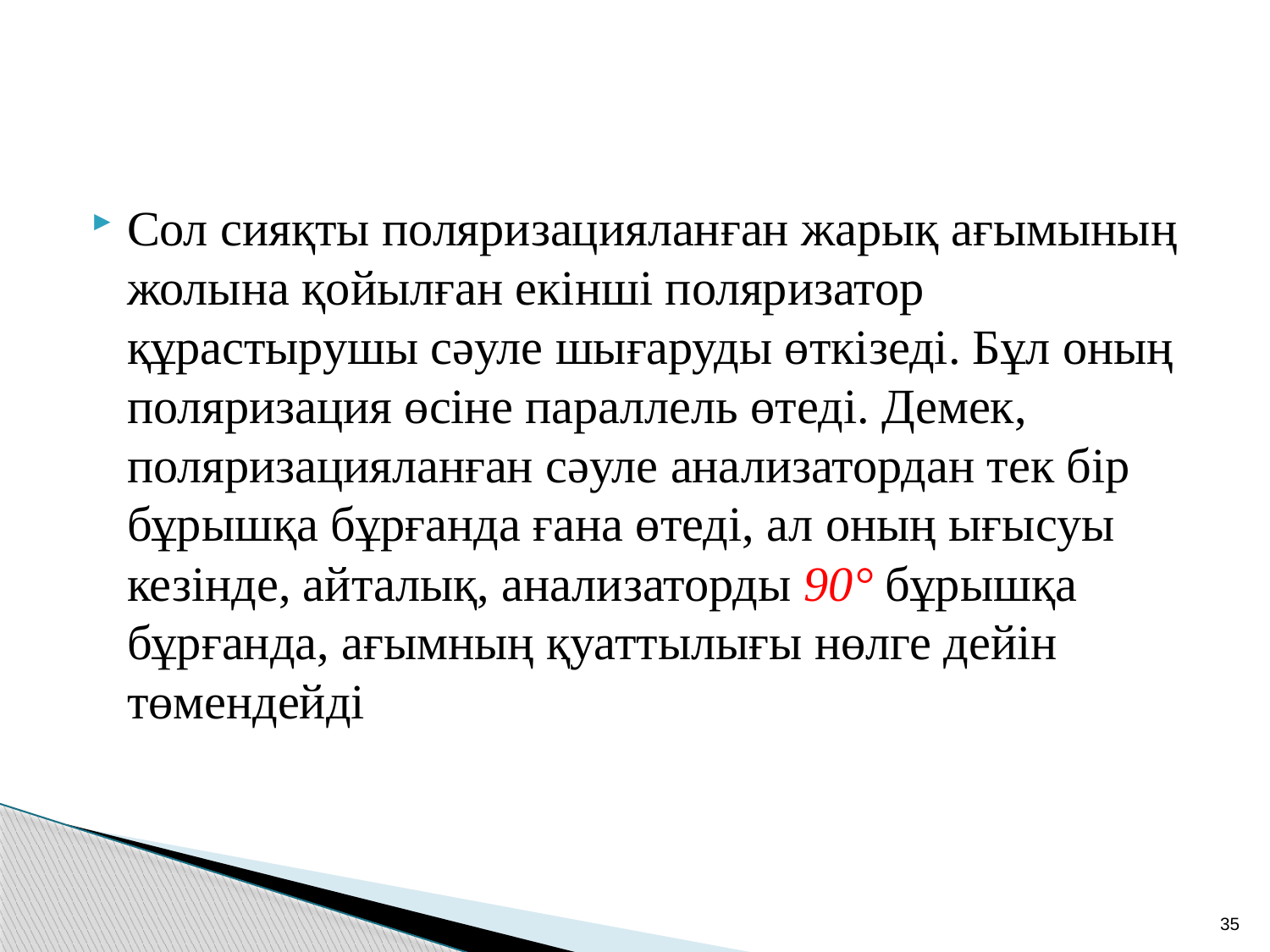

Сол сияқты поляризацияланған жарық ағымының жолына қойылған екінші поляризатор құрастырушы сәуле шығаруды өткізеді. Бұл оның поляризация өсіне параллель өтеді. Демек, поляризацияланған сәуле анализатордан тек бір бұрышқа бұрғанда ғана өтеді, ал оның ығысуы кезінде, айталық, анализаторды 90° бұрышқа бұрғанда, ағымның қуаттылығы нөлге дейін төмендейді
35